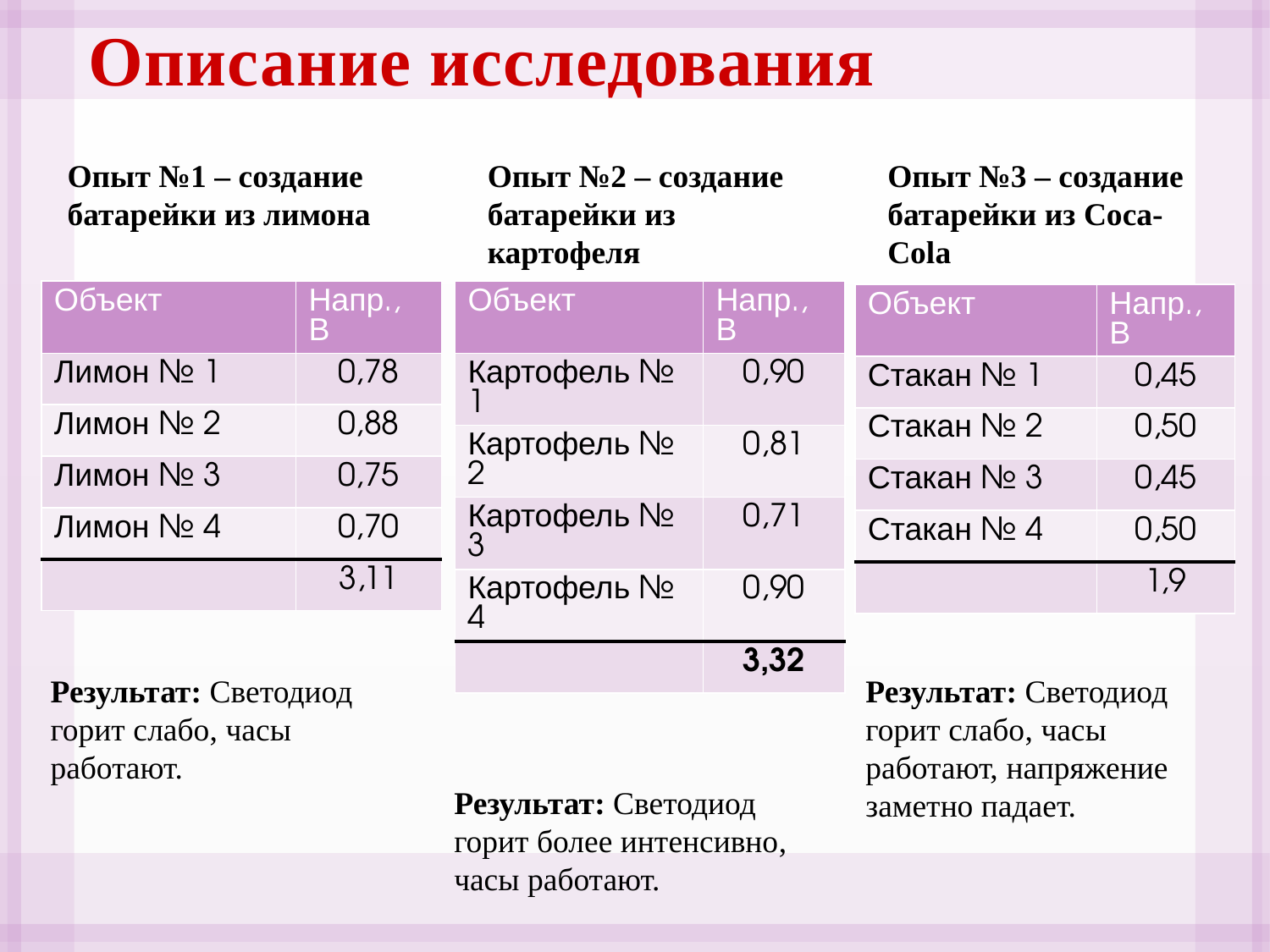

Описание исследования
Опыт №1 – создание батарейки из лимона
Опыт №2 – создание батарейки из картофеля
Опыт №3 – создание батарейки из Coca-Cola
| Объект | Напр., В |
| --- | --- |
| Лимон № 1 | 0,78 |
| Лимон № 2 | 0,88 |
| Лимон № 3 | 0,75 |
| Лимон № 4 | 0,70 |
|  | 3,11 |
| Объект | Напр., В |
| --- | --- |
| Картофель № 1 | 0,90 |
| Картофель № 2 | 0,81 |
| Картофель № 3 | 0,71 |
| Картофель № 4 | 0,90 |
|  | 3,32 |
| Объект | Напр., В |
| --- | --- |
| Стакан № 1 | 0,45 |
| Стакан № 2 | 0,50 |
| Стакан № 3 | 0,45 |
| Стакан № 4 | 0,50 |
|  | 1,9 |
Результат: Светодиод горит слабо, часы работают.
Результат: Светодиод горит слабо, часы работают, напряжение заметно падает.
Результат: Светодиод горит более интенсивно, часы работают.